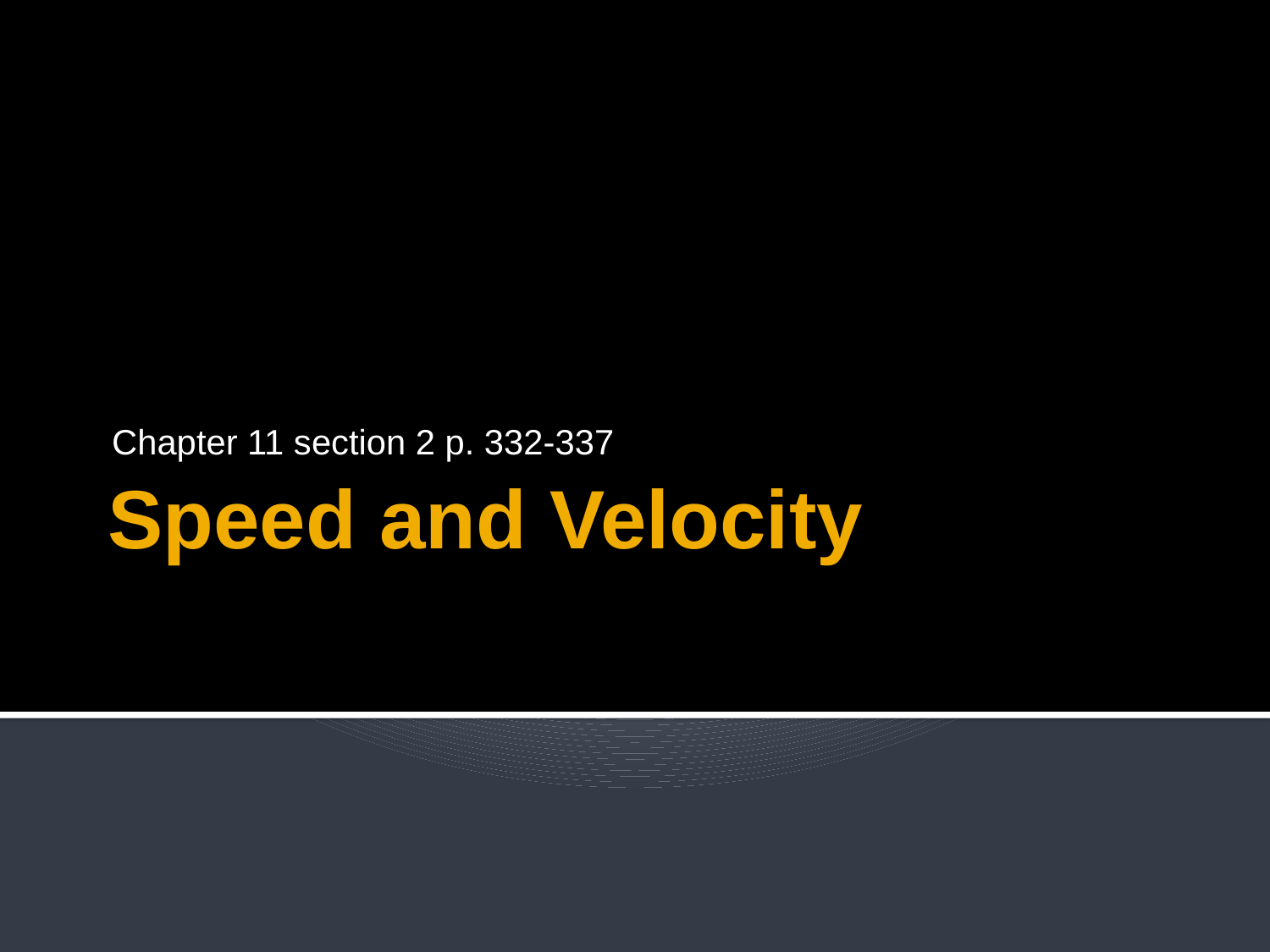

Chapter 11 section 2 p. 332-337
# Speed and Velocity